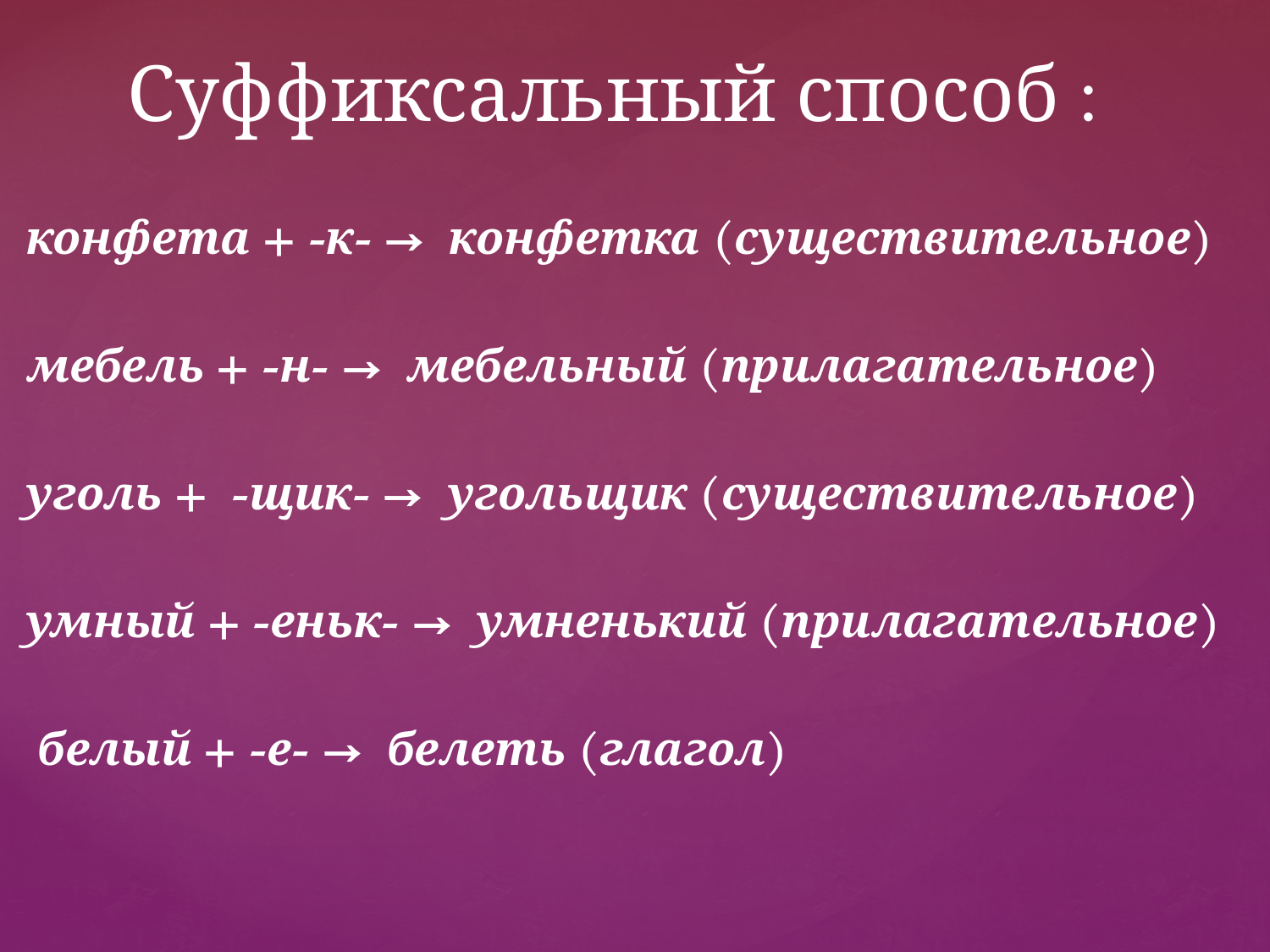

# Суффиксальный способ :
 конфета + -к- →  конфетка (существительное)

 мебель + -н- →  мебельный (прилагательное)

 уголь +  -щик- →  угольщик (существительное)

 умный + -еньк- →  умненький (прилагательное)

  белый + -е- →  белеть (глагол)